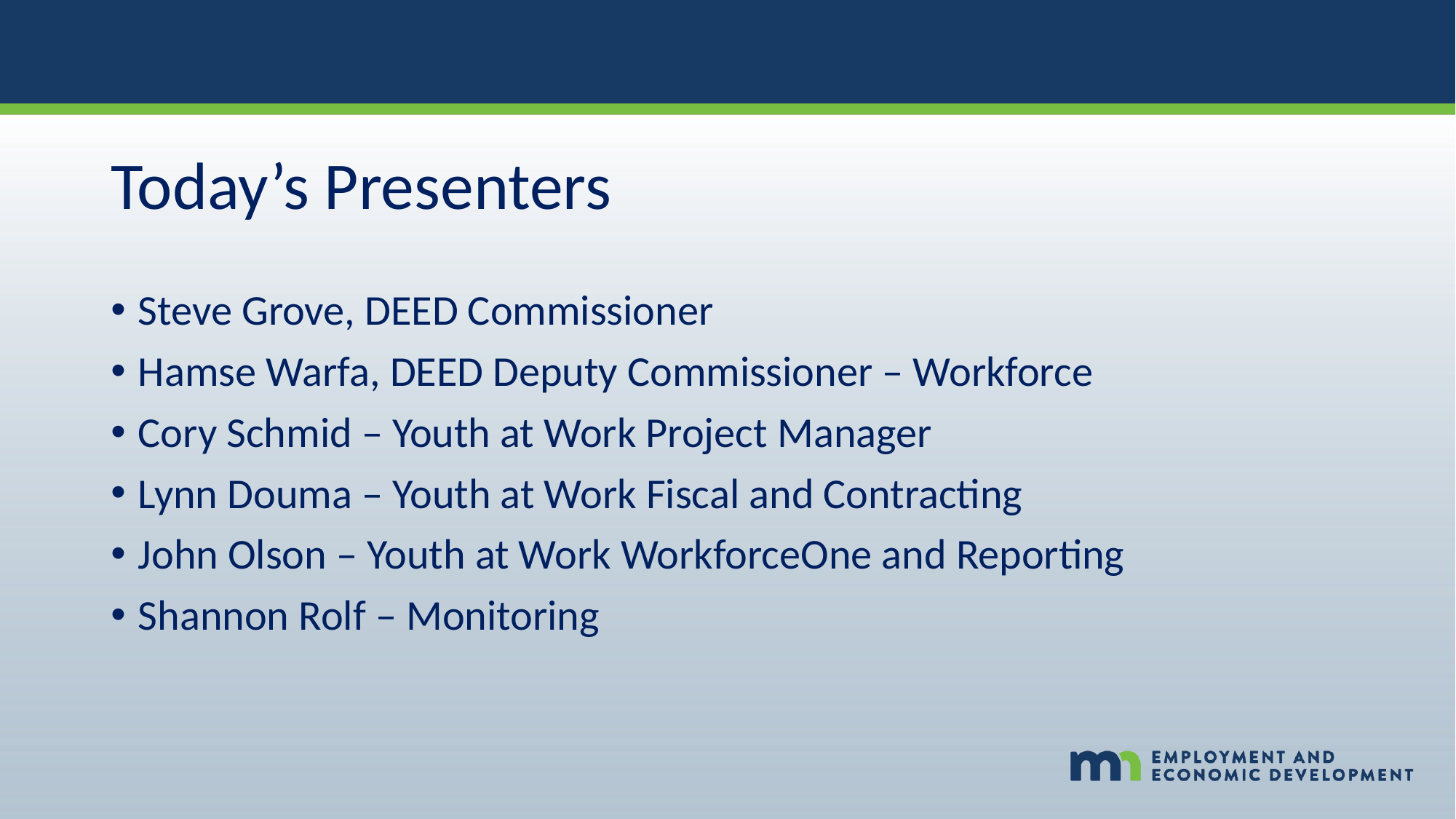

# Today’s Presenters
Steve Grove, DEED Commissioner
Hamse Warfa, DEED Deputy Commissioner – Workforce
Cory Schmid – Youth at Work Project Manager
Lynn Douma – Youth at Work Fiscal and Contracting
John Olson – Youth at Work WorkforceOne and Reporting
Shannon Rolf – Monitoring